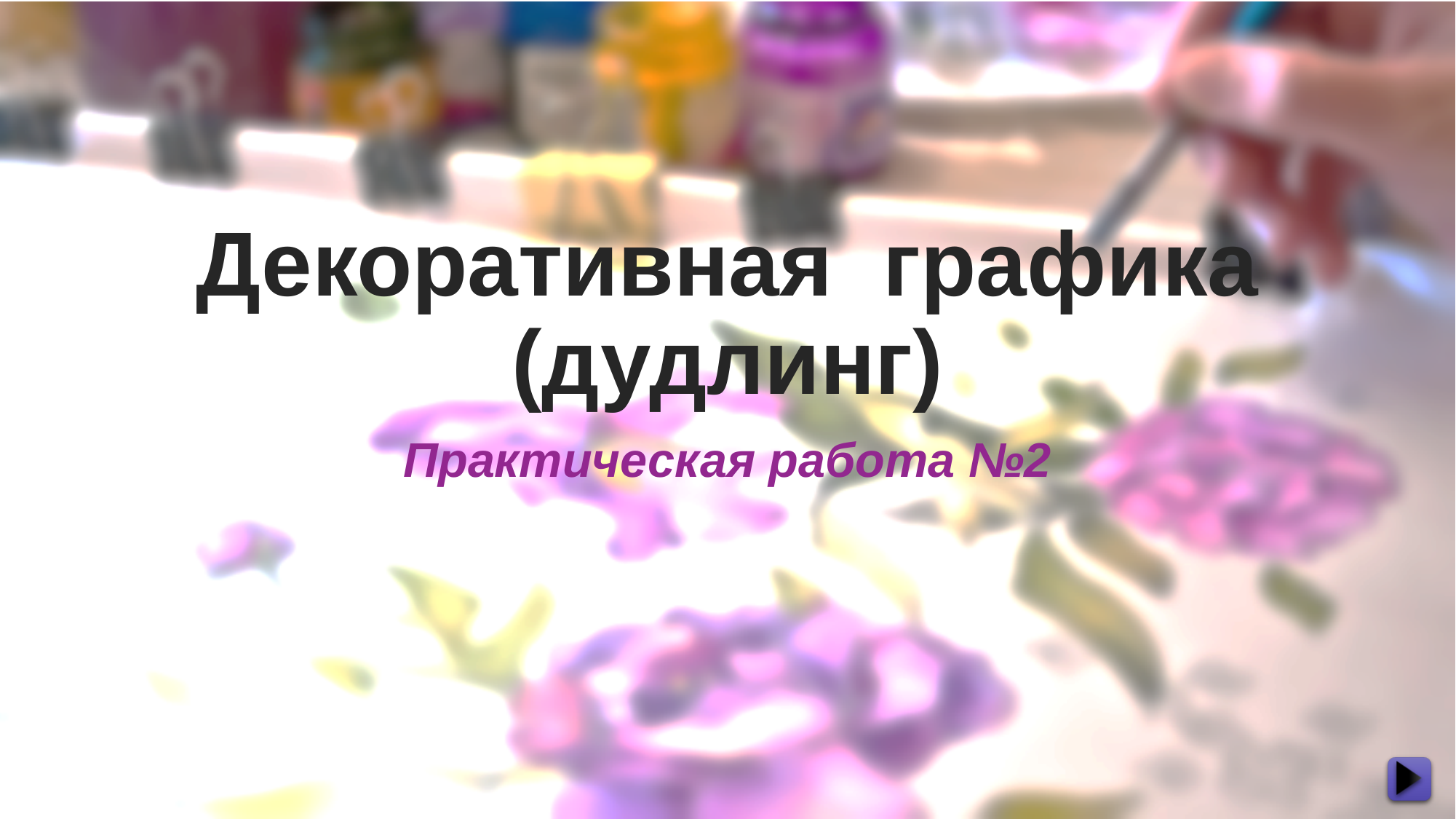

# Декоративная  графика (дудлинг)
Практическая работа №2